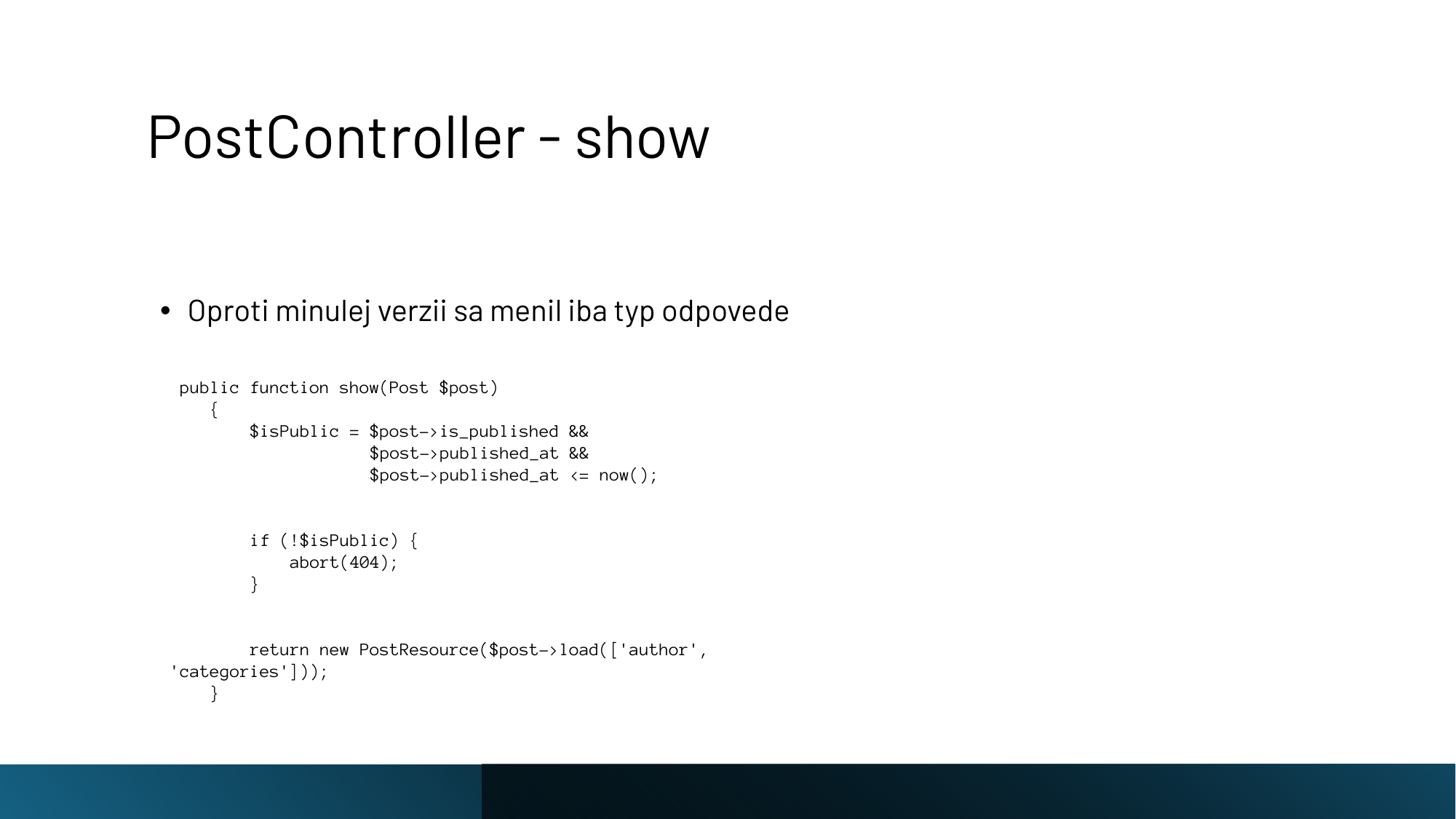

# PostController - show
Oproti minulej verzii sa menil iba typ odpovede
 public function show(Post $post)
    {
        $isPublic = $post->is_published &&
                    $post->published_at &&
                    $post->published_at <= now();

        if (!$isPublic) {
            abort(404);
        }

        return new PostResource($post->load(['author', 'categories']));
    }